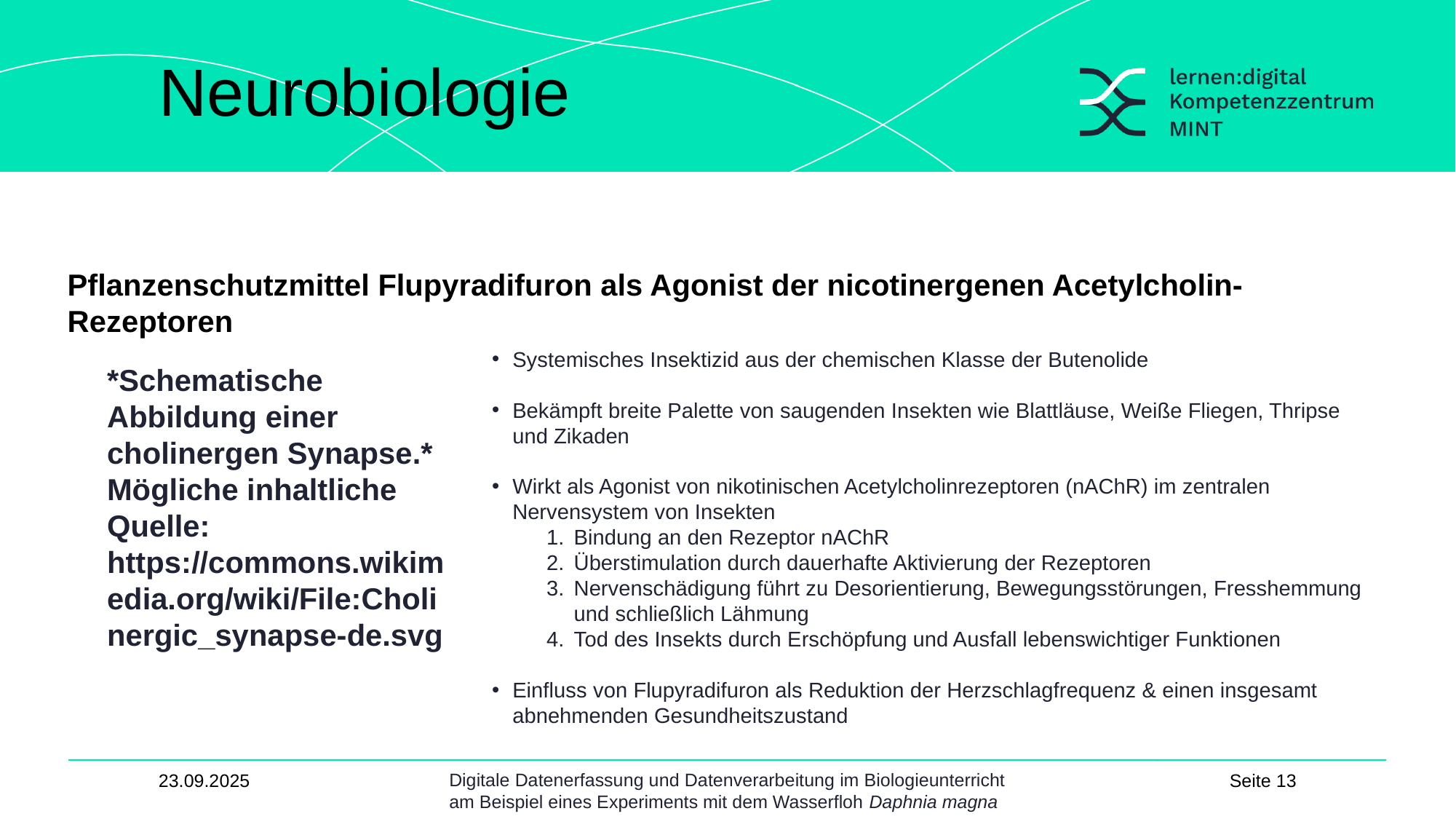

# Neurobiologie
Pflanzenschutzmittel Flupyradifuron als Agonist der nicotinergenen Acetylcholin-Rezeptoren
Systemisches Insektizid aus der chemischen Klasse der Butenolide

Bekämpft breite Palette von saugenden Insekten wie Blattläuse, Weiße Fliegen, Thripse und Zikaden

Wirkt als Agonist von nikotinischen Acetylcholinrezeptoren (nAChR) im zentralen Nervensystem von Insekten
Bindung an den Rezeptor nAChR
Überstimulation durch dauerhafte Aktivierung der Rezeptoren
Nervenschädigung führt zu Desorientierung, Bewegungsstörungen, Fresshemmung und schließlich Lähmung
Tod des Insekts durch Erschöpfung und Ausfall lebenswichtiger Funktionen

Einfluss von Flupyradifuron als Reduktion der Herzschlagfrequenz & einen insgesamt abnehmenden Gesundheitszustand
*Schematische Abbildung einer cholinergen Synapse.*
Mögliche inhaltliche Quelle: https://commons.wikimedia.org/wiki/File:Cholinergic_synapse-de.svg
23.09.2025
Seite 13